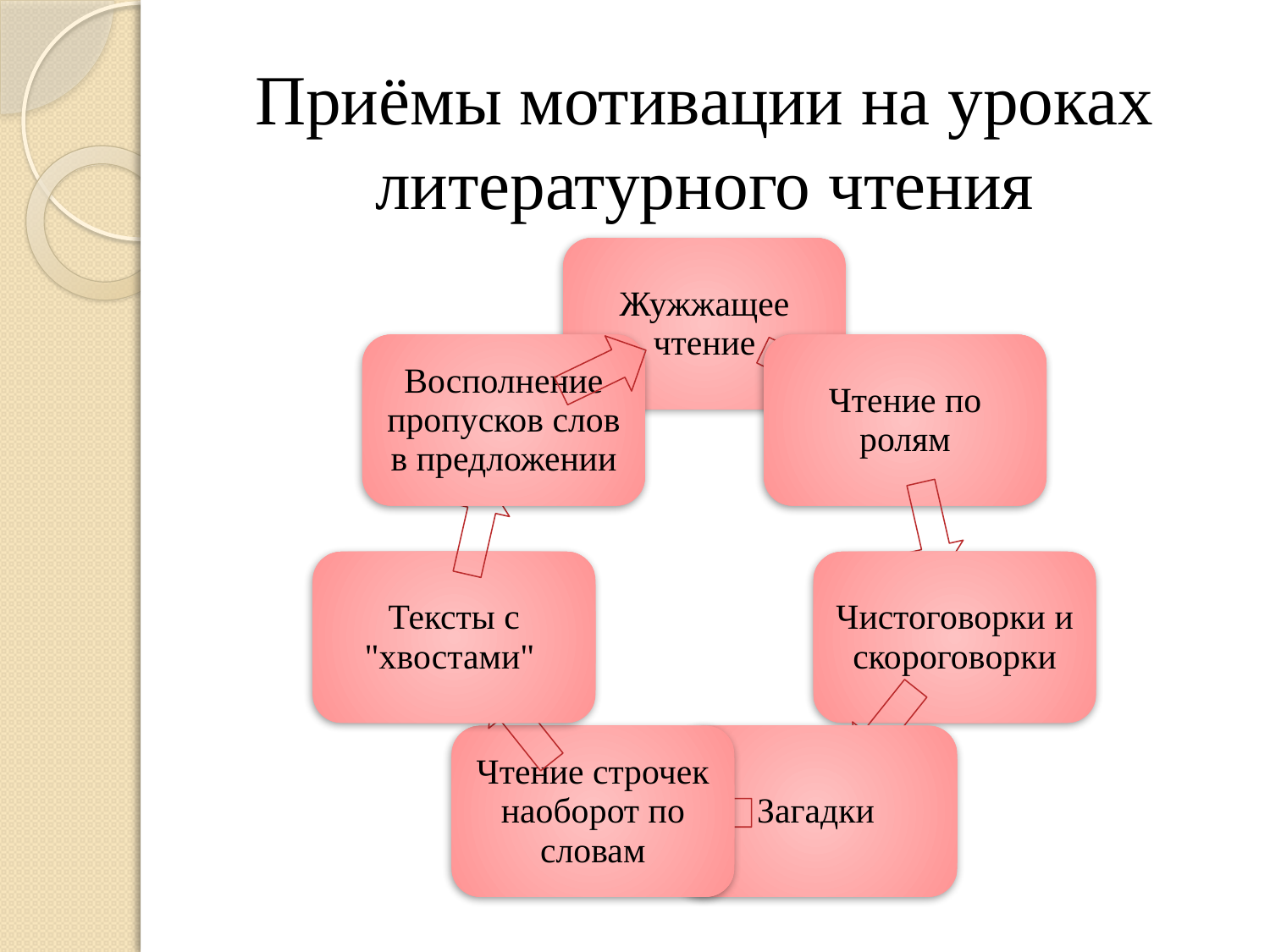

# Приёмы мотивации на уроках литературного чтения
Чтение по ролям
Загадки
Восполнение пропусков слов в предложении
Тексты с "хвостами"
Чтение строчек наоборот по словам
Жужжащее чтение
Чистоговорки и скороговорки